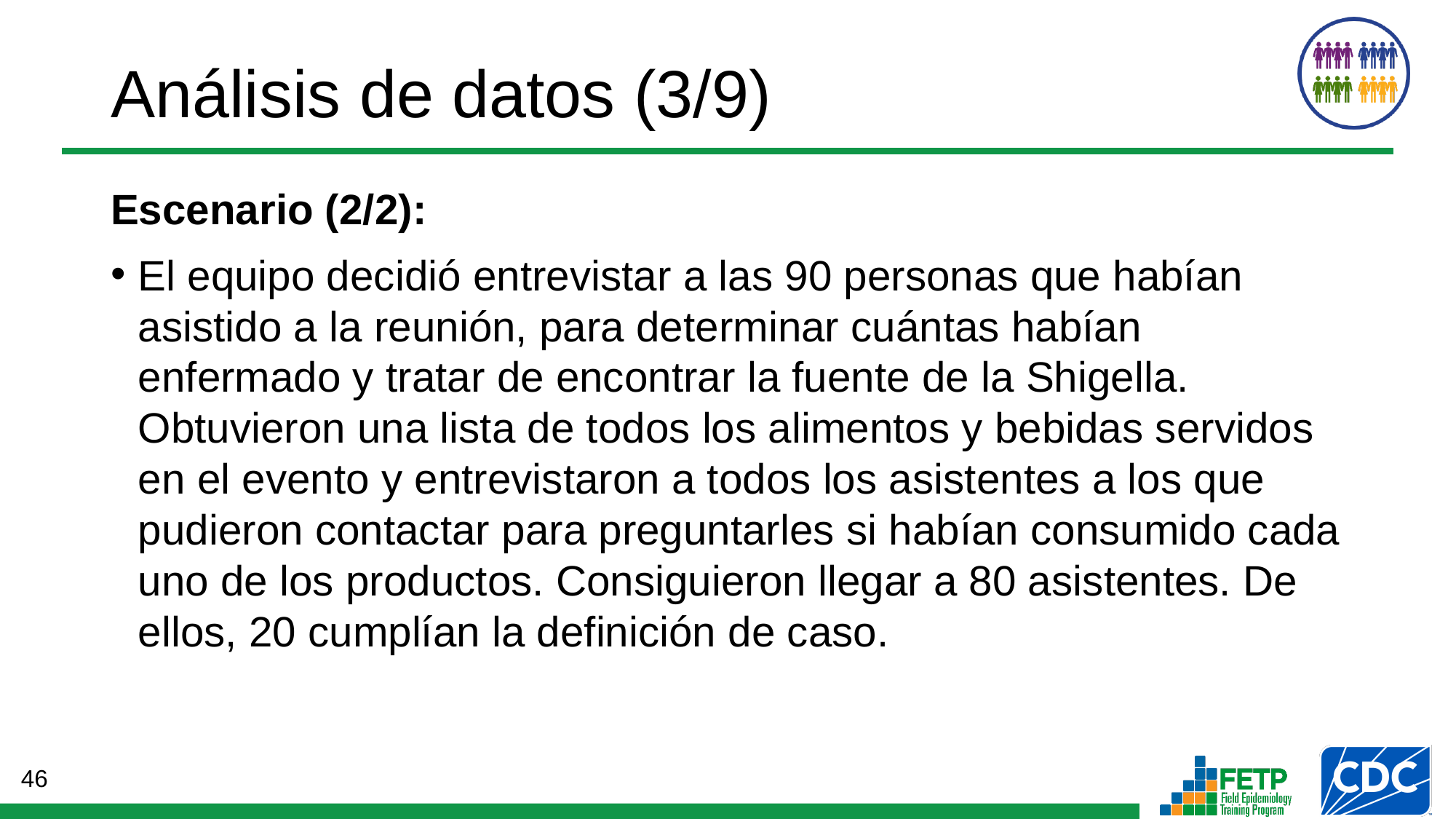

Análisis de datos (3/9)
Escenario (2/2):
El equipo decidió entrevistar a las 90 personas que habían asistido a la reunión, para determinar cuántas habían enfermado y tratar de encontrar la fuente de la Shigella. Obtuvieron una lista de todos los alimentos y bebidas servidos en el evento y entrevistaron a todos los asistentes a los que pudieron contactar para preguntarles si habían consumido cada uno de los productos. Consiguieron llegar a 80 asistentes. De ellos, 20 cumplían la definición de caso.